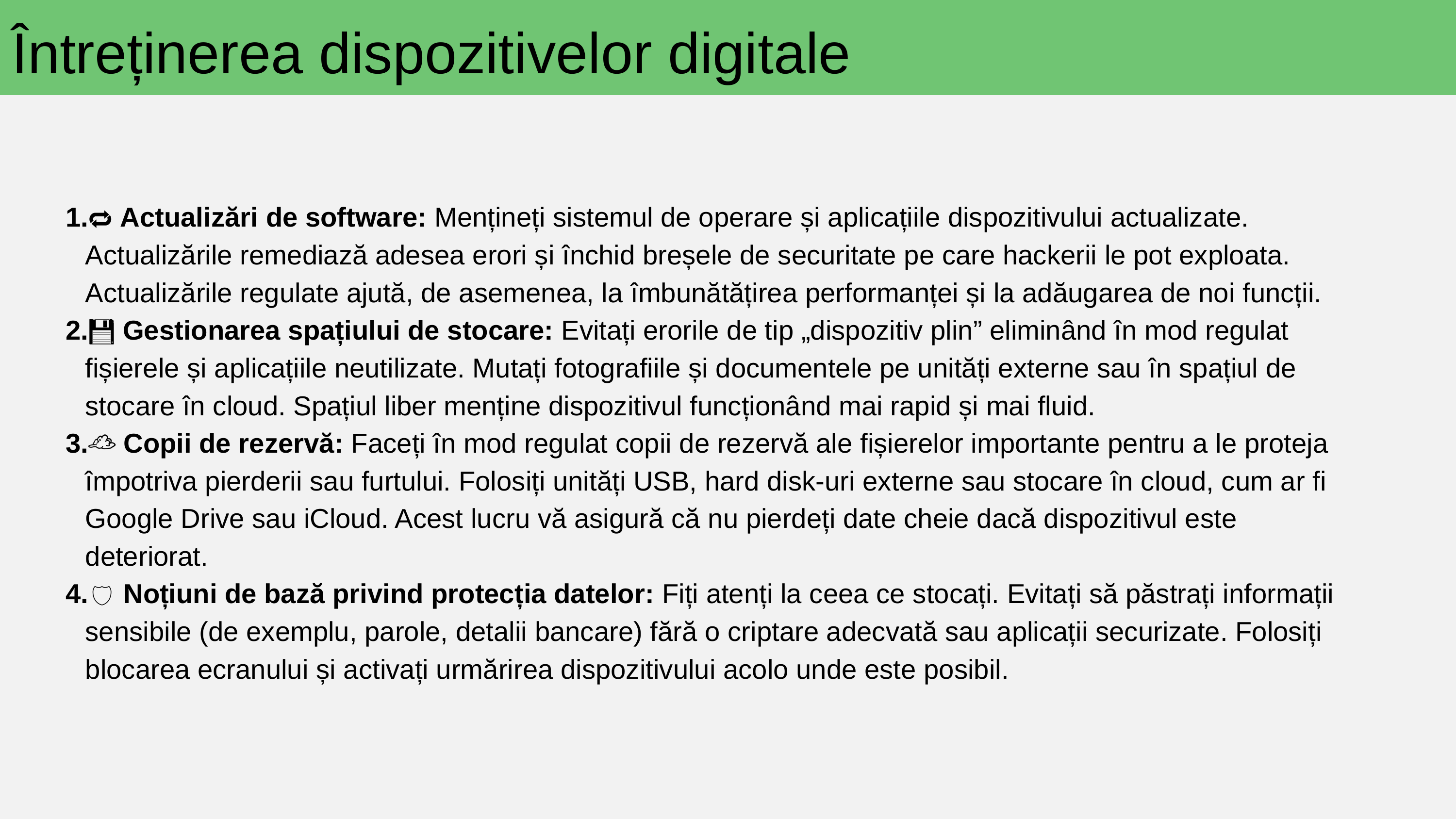

Întreținerea dispozitivelor digitale

🔁 Actualizări de software: Mențineți sistemul de operare și aplicațiile dispozitivului actualizate. Actualizările remediază adesea erori și închid breșele de securitate pe care hackerii le pot exploata. Actualizările regulate ajută, de asemenea, la îmbunătățirea performanței și la adăugarea de noi funcții.
💾 Gestionarea spațiului de stocare: Evitați erorile de tip „dispozitiv plin” eliminând în mod regulat fișierele și aplicațiile neutilizate. Mutați fotografiile și documentele pe unități externe sau în spațiul de stocare în cloud. Spațiul liber menține dispozitivul funcționând mai rapid și mai fluid.
☁️ Copii de rezervă: Faceți în mod regulat copii de rezervă ale fișierelor importante pentru a le proteja împotriva pierderii sau furtului. Folosiți unități USB, hard disk-uri externe sau stocare în cloud, cum ar fi Google Drive sau iCloud. Acest lucru vă asigură că nu pierdeți date cheie dacă dispozitivul este deteriorat.
🛡️ Noțiuni de bază privind protecția datelor: Fiți atenți la ceea ce stocați. Evitați să păstrați informații sensibile (de exemplu, parole, detalii bancare) fără o criptare adecvată sau aplicații securizate. Folosiți blocarea ecranului și activați urmărirea dispozitivului acolo unde este posibil.